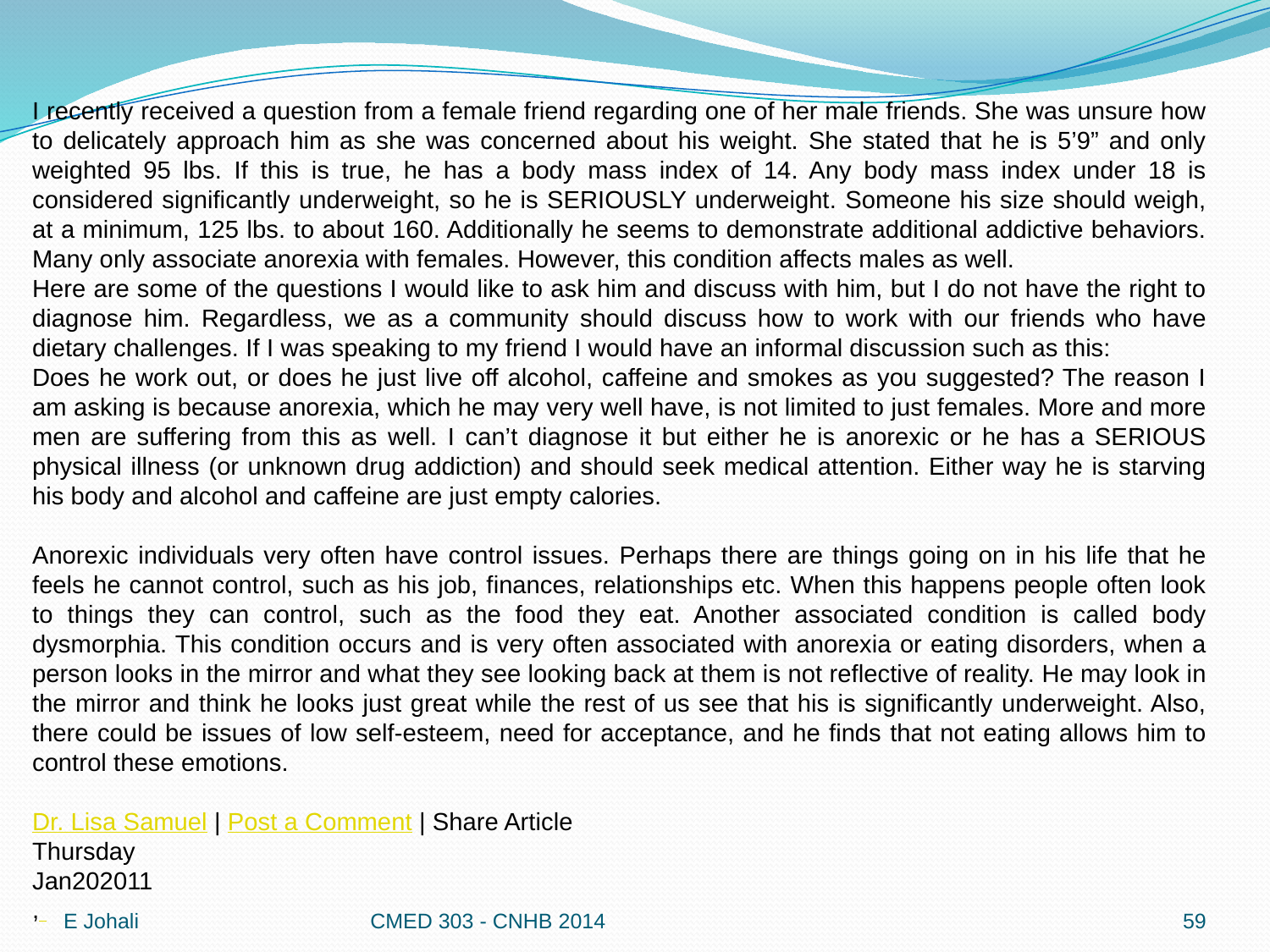

I recently received a question from a female friend regarding one of her male friends. She was unsure how to delicately approach him as she was concerned about his weight. She stated that he is 5’9” and only weighted 95 lbs. If this is true, he has a body mass index of 14. Any body mass index under 18 is considered significantly underweight, so he is SERIOUSLY underweight. Someone his size should weigh, at a minimum, 125 lbs. to about 160. Additionally he seems to demonstrate additional addictive behaviors. Many only associate anorexia with females. However, this condition affects males as well.
Here are some of the questions I would like to ask him and discuss with him, but I do not have the right to diagnose him. Regardless, we as a community should discuss how to work with our friends who have dietary challenges. If I was speaking to my friend I would have an informal discussion such as this:
Does he work out, or does he just live off alcohol, caffeine and smokes as you suggested? The reason I am asking is because anorexia, which he may very well have, is not limited to just females. More and more men are suffering from this as well. I can’t diagnose it but either he is anorexic or he has a SERIOUS physical illness (or unknown drug addiction) and should seek medical attention. Either way he is starving his body and alcohol and caffeine are just empty calories.

Anorexic individuals very often have control issues. Perhaps there are things going on in his life that he feels he cannot control, such as his job, finances, relationships etc. When this happens people often look to things they can control, such as the food they eat. Another associated condition is called body dysmorphia. This condition occurs and is very often associated with anorexia or eating disorders, when a person looks in the mirror and what they see looking back at them is not reflective of reality. He may look in the mirror and think he looks just great while the rest of us see that his is significantly underweight. Also, there could be issues of low self-esteem, need for acceptance, and he finds that not eating allows him to control these emotions.

Dr. Lisa Samuel | Post a Comment | Share Article
Thursday
Jan202011
,
E Johali
CMED 303 - CNHB 2014
59